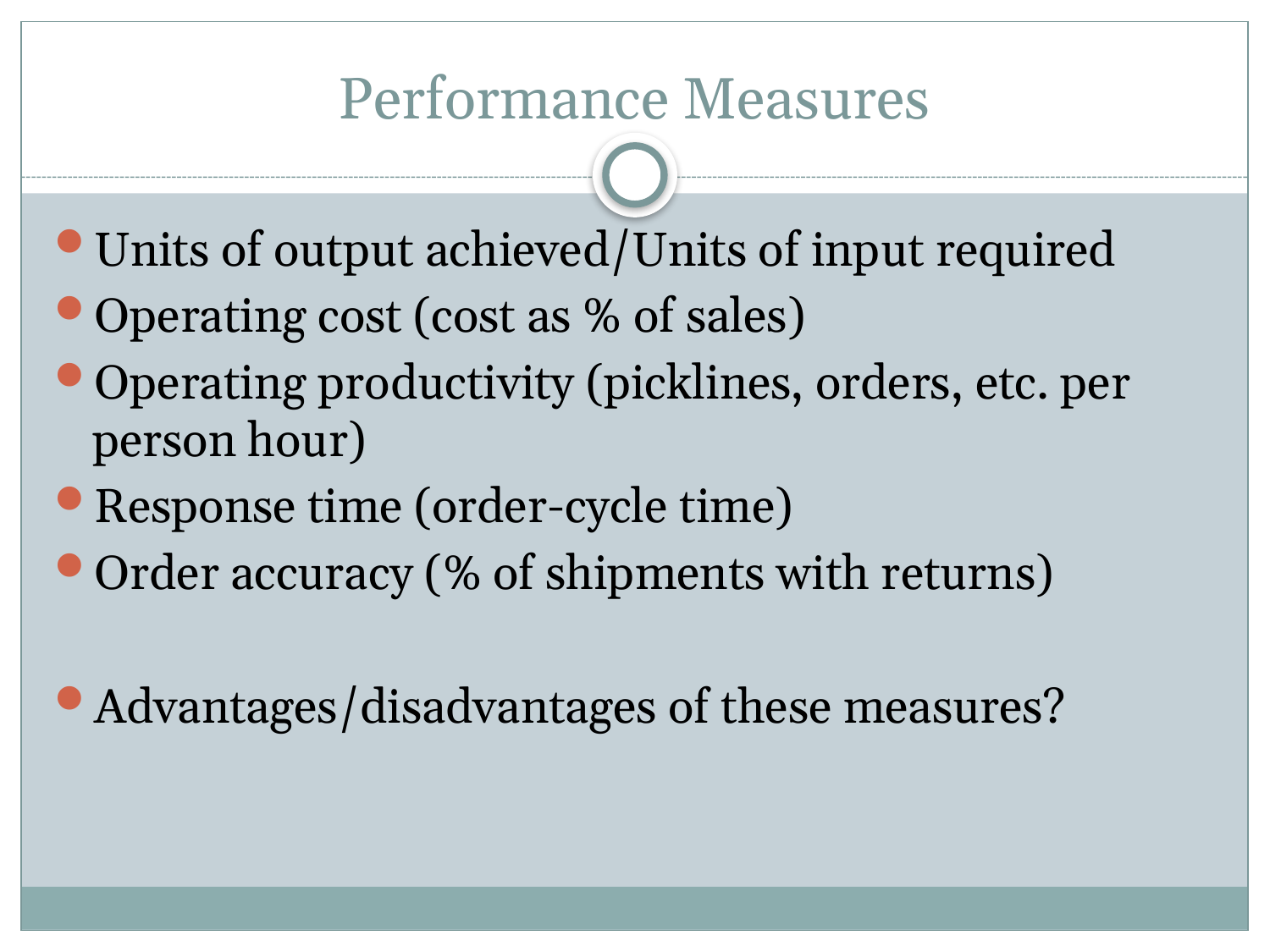

# Performance Measures
Units of output achieved/Units of input required
Operating cost (cost as % of sales)
Operating productivity (picklines, orders, etc. per person hour)
Response time (order-cycle time)
Order accuracy (% of shipments with returns)

Advantages/disadvantages of these measures?